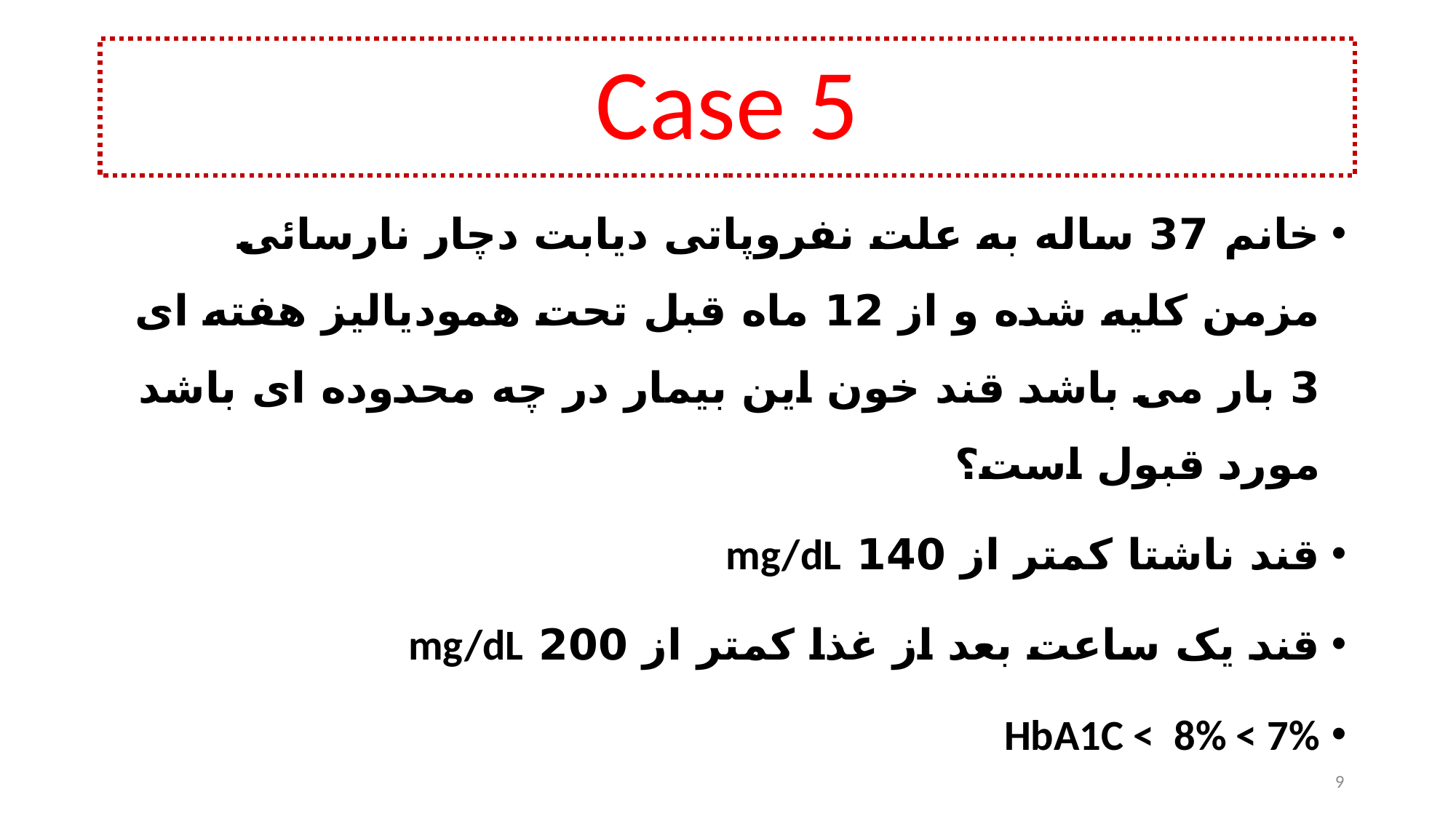

Case 5
خانم 37 ساله به علت نفروپاتی دیابت دچار نارسائی مزمن کلیه شده و از 12 ماه قبل تحت همودیالیز هفته ای 3 بار می باشد قند خون این بیمار در چه محدوده ای باشد مورد قبول است؟
قند ناشتا کمتر از 140 mg/dL
قند یک ساعت بعد از غذا کمتر از 200 mg/dL
HbA1C <  8% < 7%

9